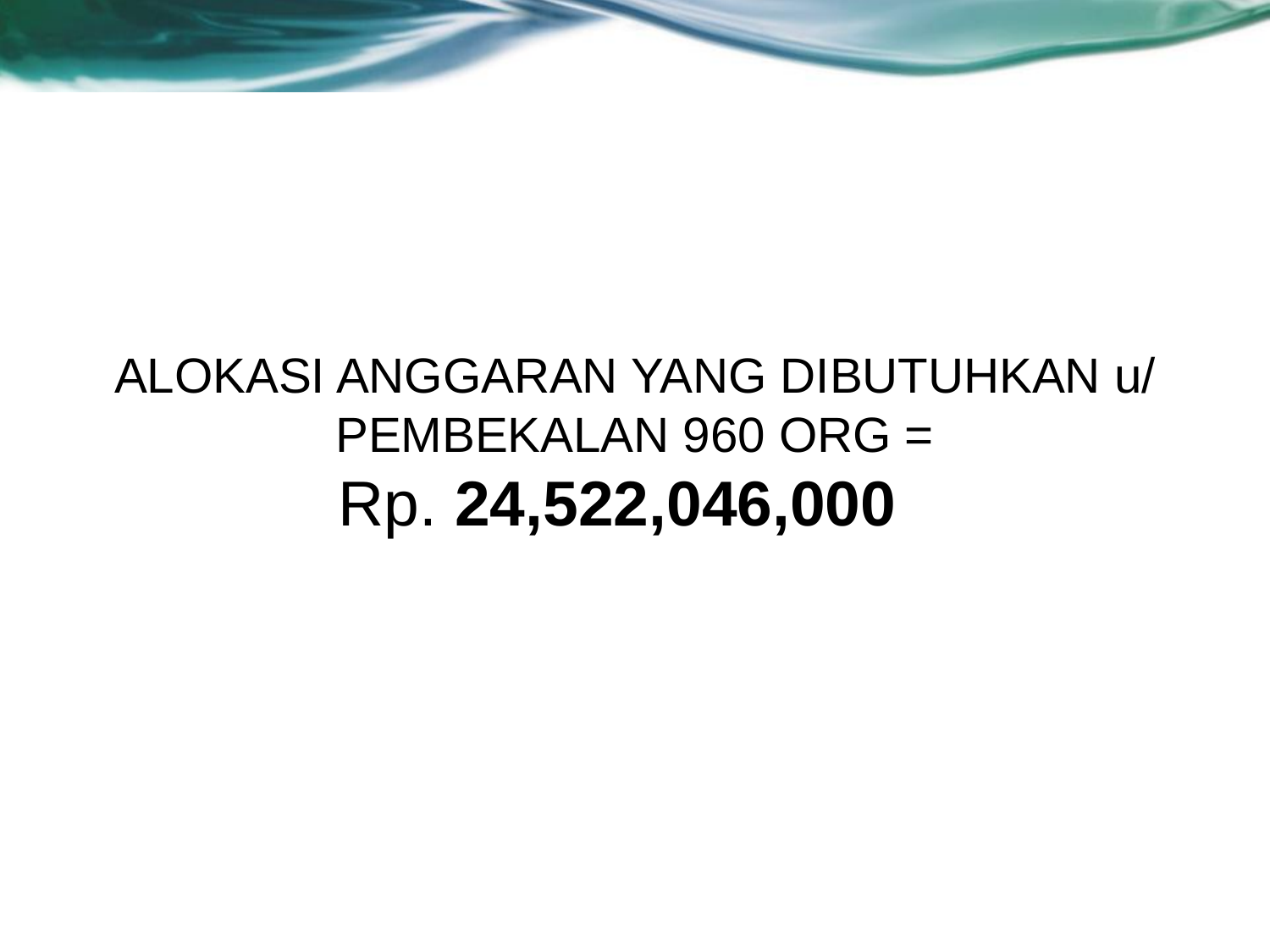

ALOKASI ANGGARAN YANG DIBUTUHKAN u/ PEMBEKALAN 960 ORG =
 Rp. 24,522,046,000